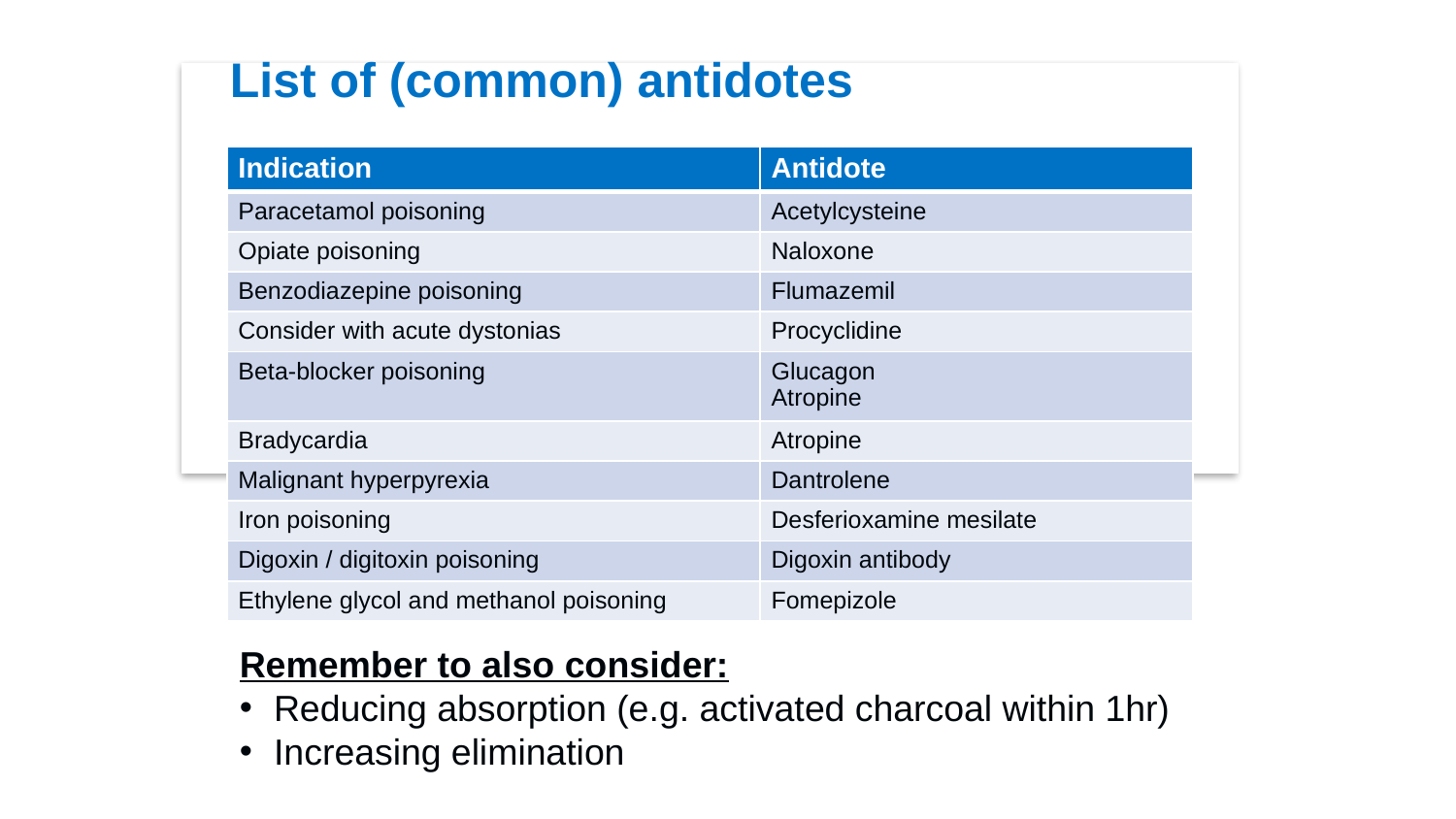

List of (common) antidotes

| Indication | Antidote |
| --- | --- |
| Paracetamol poisoning | Acetylcysteine |
| Opiate poisoning | Naloxone |
| Benzodiazepine poisoning | Flumazemil |
| Consider with acute dystonias | Procyclidine |
| Beta-blocker poisoning | Glucagon Atropine |
| Bradycardia | Atropine |
| Malignant hyperpyrexia | Dantrolene |
| Iron poisoning | Desferioxamine mesilate |
| Digoxin / digitoxin poisoning | Digoxin antibody |
| Ethylene glycol and methanol poisoning | Fomepizole |
Remember to also consider:
Reducing absorption (e.g. activated charcoal within 1hr)
Increasing elimination